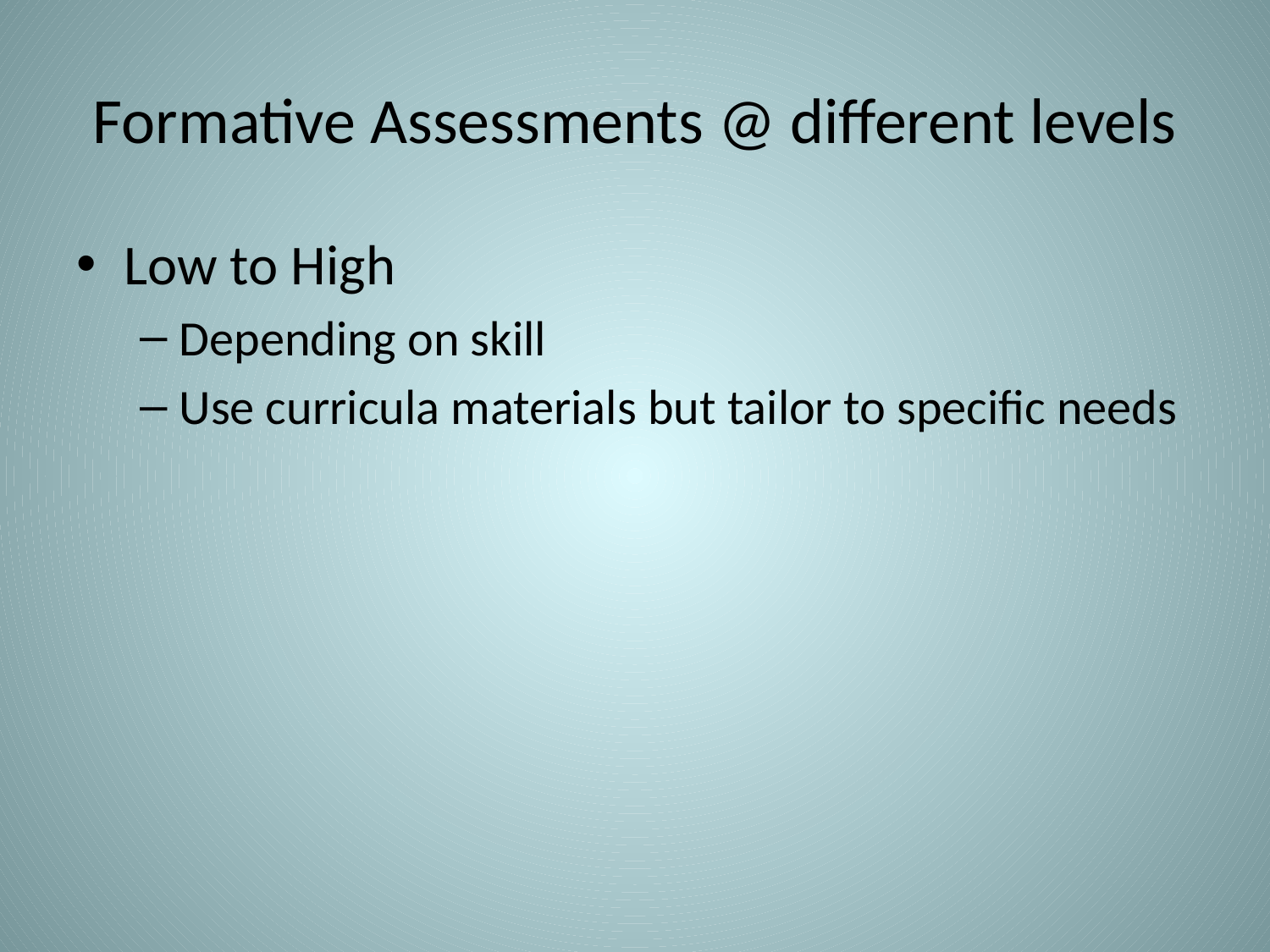

# Formative Assessments @ different levels
Low to High
Depending on skill
Use curricula materials but tailor to specific needs